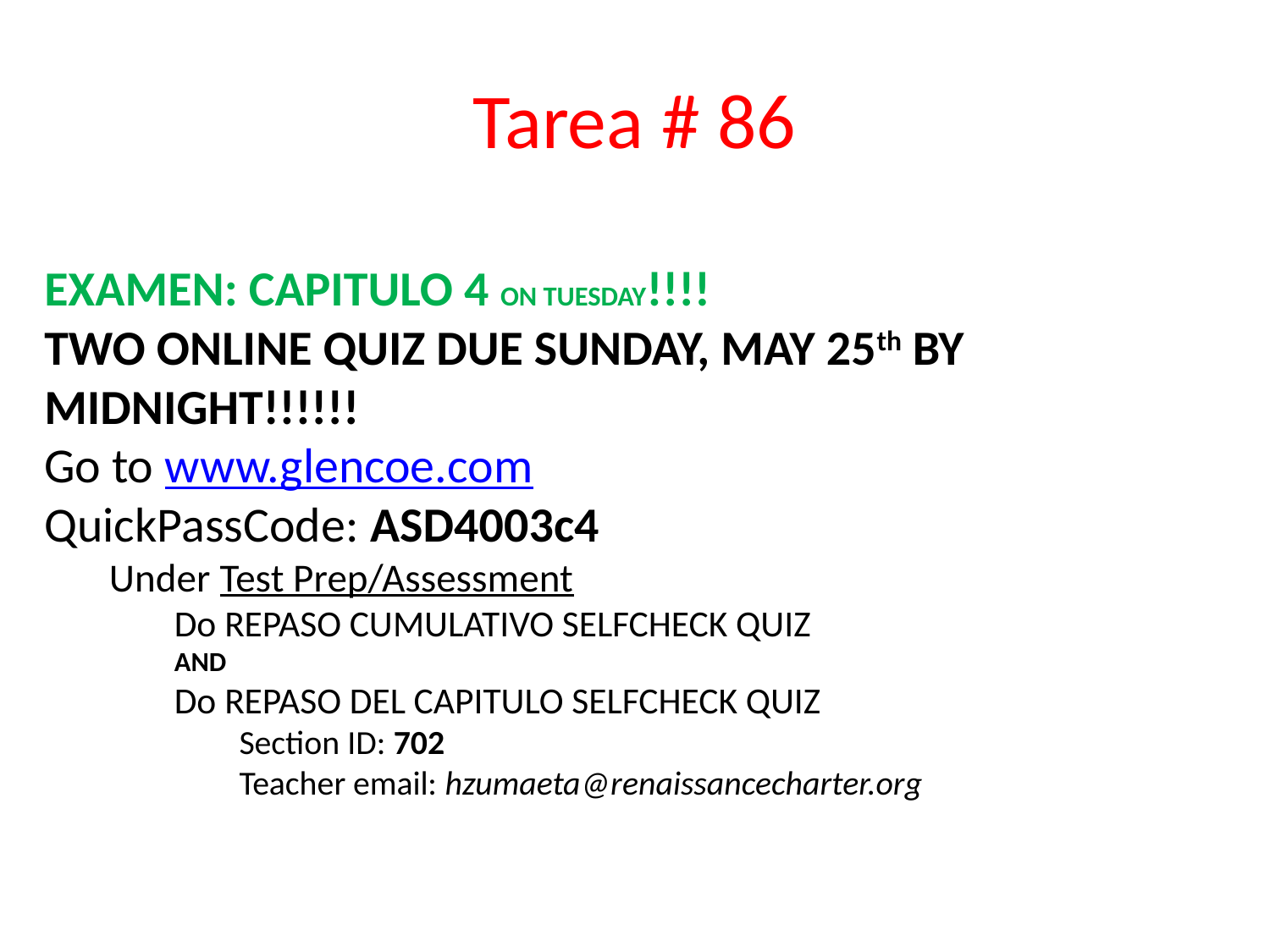

# Tarea # 86
EXAMEN: CAPITULO 4 ON TUESDAY!!!!
TWO ONLINE QUIZ DUE SUNDAY, MAY 25th BY MIDNIGHT!!!!!!
Go to www.glencoe.com
QuickPassCode: ASD4003c4
Under Test Prep/Assessment
Do REPASO CUMULATIVO SELFCHECK QUIZ
AND
Do REPASO DEL CAPITULO SELFCHECK QUIZ
Section ID: 702
Teacher email: hzumaeta@renaissancecharter.org